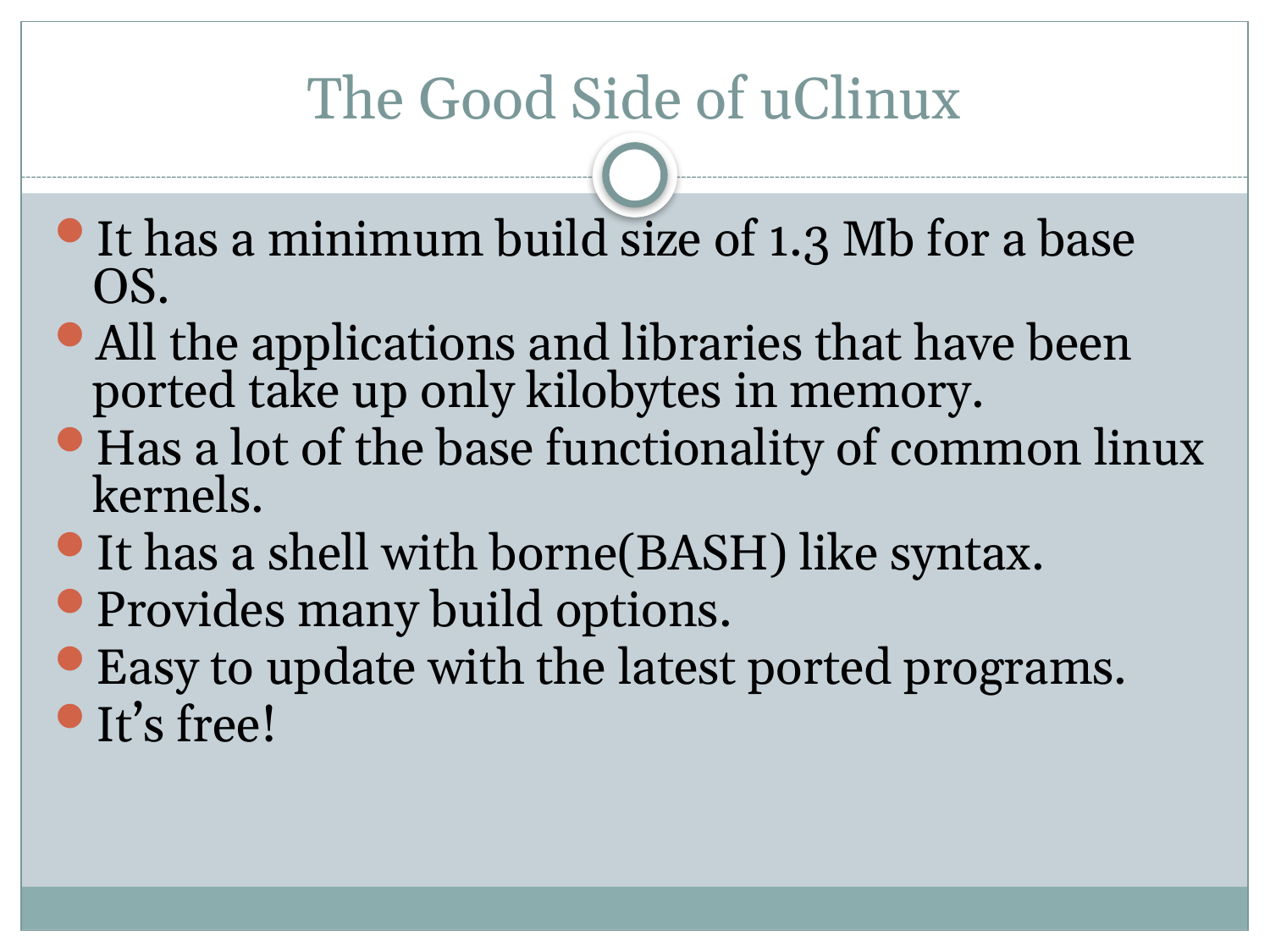

# The Good Side of uClinux
It has a minimum build size of 1.3 Mb for a base OS.
All the applications and libraries that have been ported take up only kilobytes in memory.
Has a lot of the base functionality of common linux kernels.
It has a shell with borne(BASH) like syntax.
Provides many build options.
Easy to update with the latest ported programs.
It’s free!